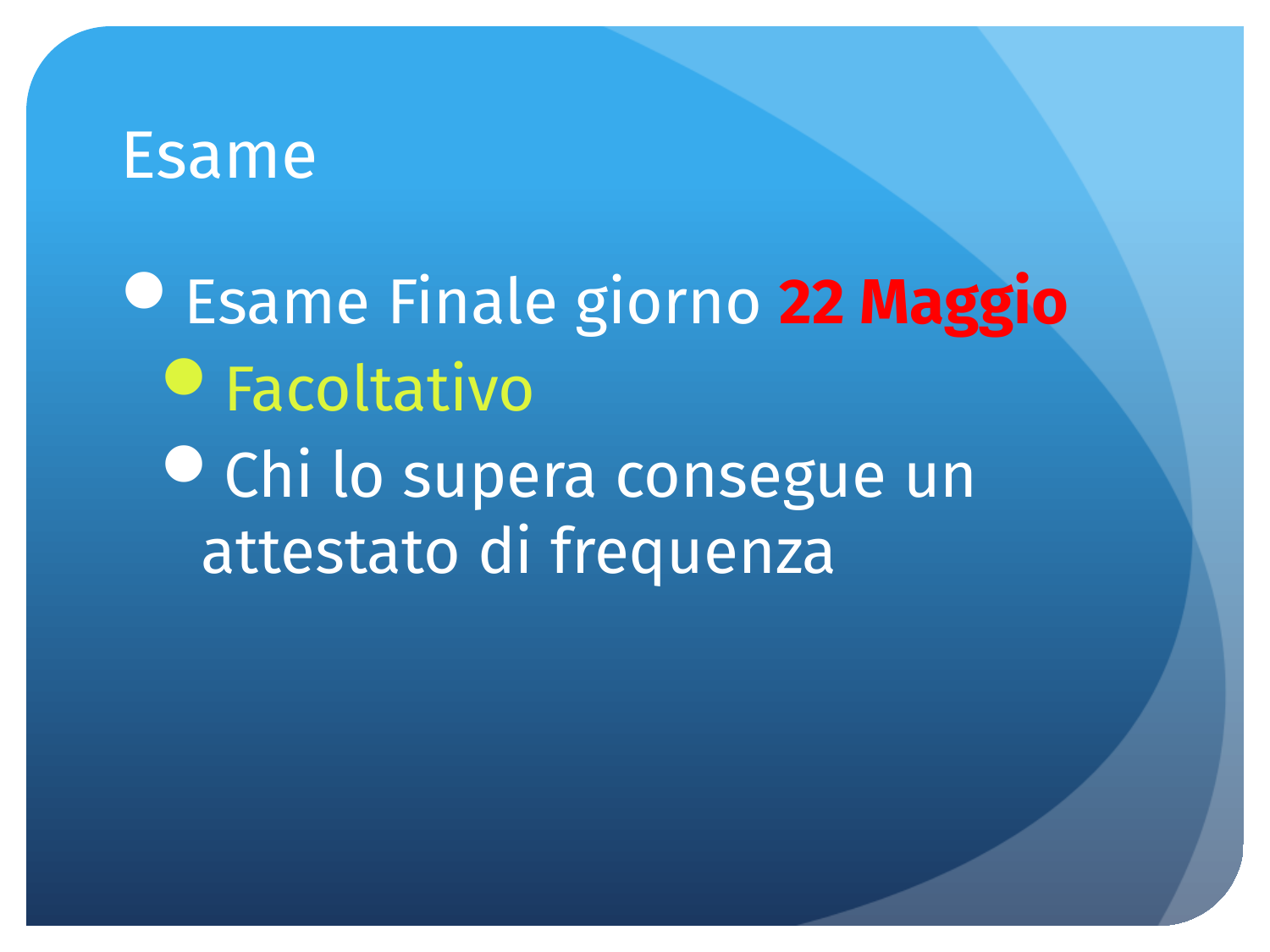

# Esame
Esame Finale giorno 22 Maggio
Facoltativo
Chi lo supera consegue un attestato di frequenza